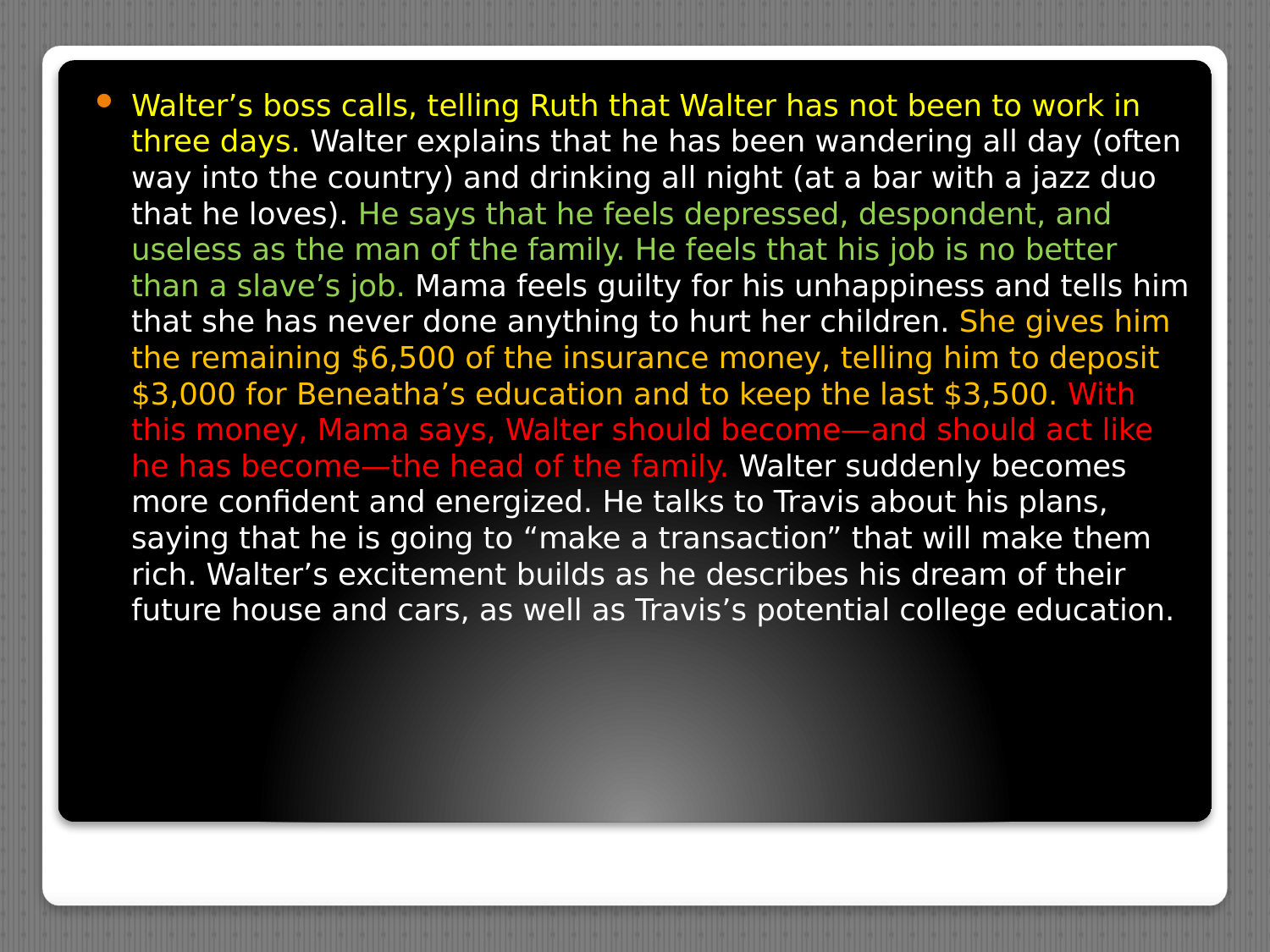

Walter’s boss calls, telling Ruth that Walter has not been to work in three days. Walter explains that he has been wandering all day (often way into the country) and drinking all night (at a bar with a jazz duo that he loves). He says that he feels depressed, despondent, and useless as the man of the family. He feels that his job is no better than a slave’s job. Mama feels guilty for his unhappiness and tells him that she has never done anything to hurt her children. She gives him the remaining $6,500 of the insurance money, telling him to deposit $3,000 for Beneatha’s education and to keep the last $3,500. With this money, Mama says, Walter should become—and should act like he has become—the head of the family. Walter suddenly becomes more confident and energized. He talks to Travis about his plans, saying that he is going to “make a transaction” that will make them rich. Walter’s excitement builds as he describes his dream of their future house and cars, as well as Travis’s potential college education.

#